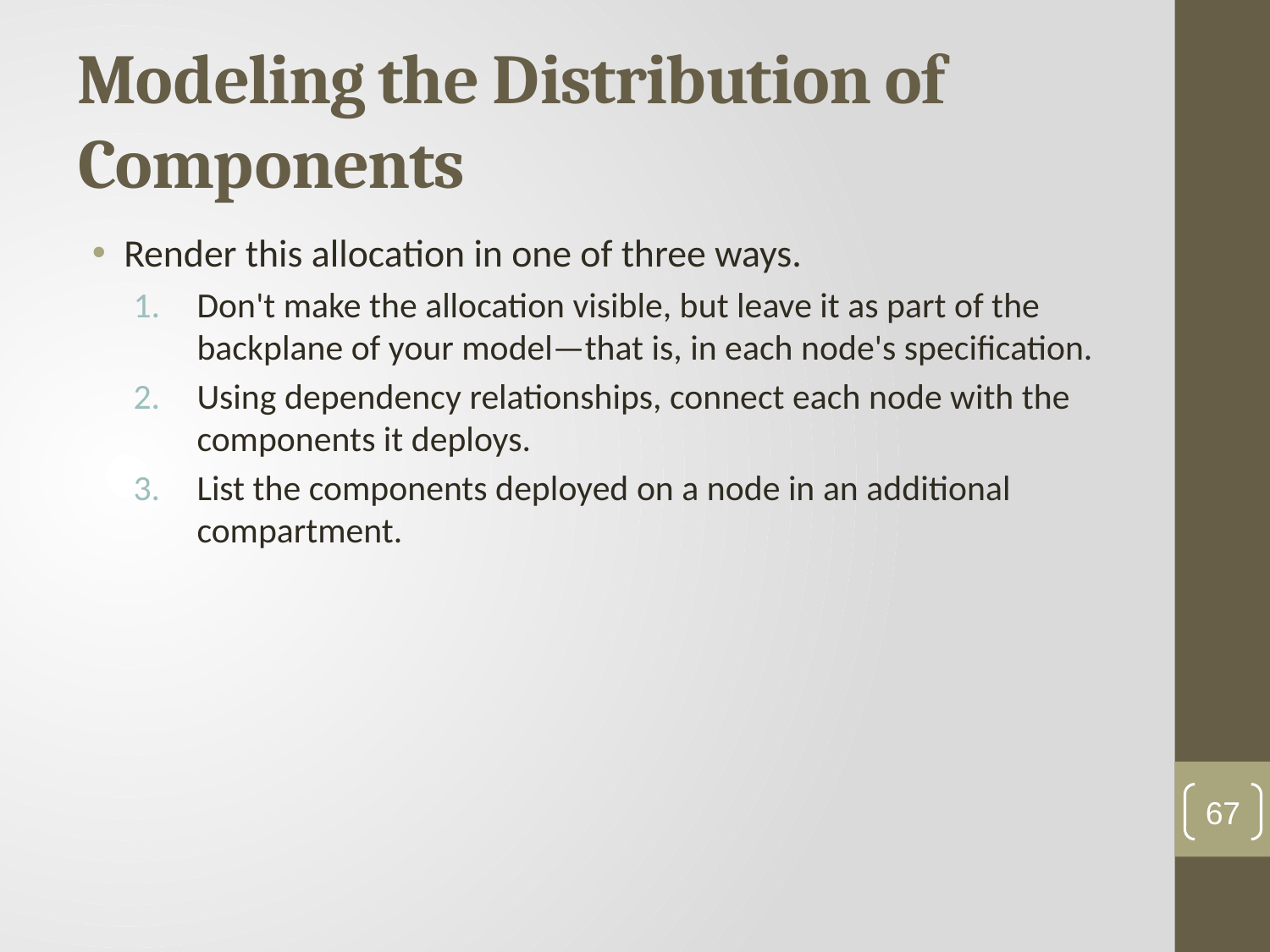

# Modeling the Distribution of Components
Render this allocation in one of three ways.
Don't make the allocation visible, but leave it as part of the backplane of your model—that is, in each node's specification.
Using dependency relationships, connect each node with the components it deploys.
List the components deployed on a node in an additional compartment.
67